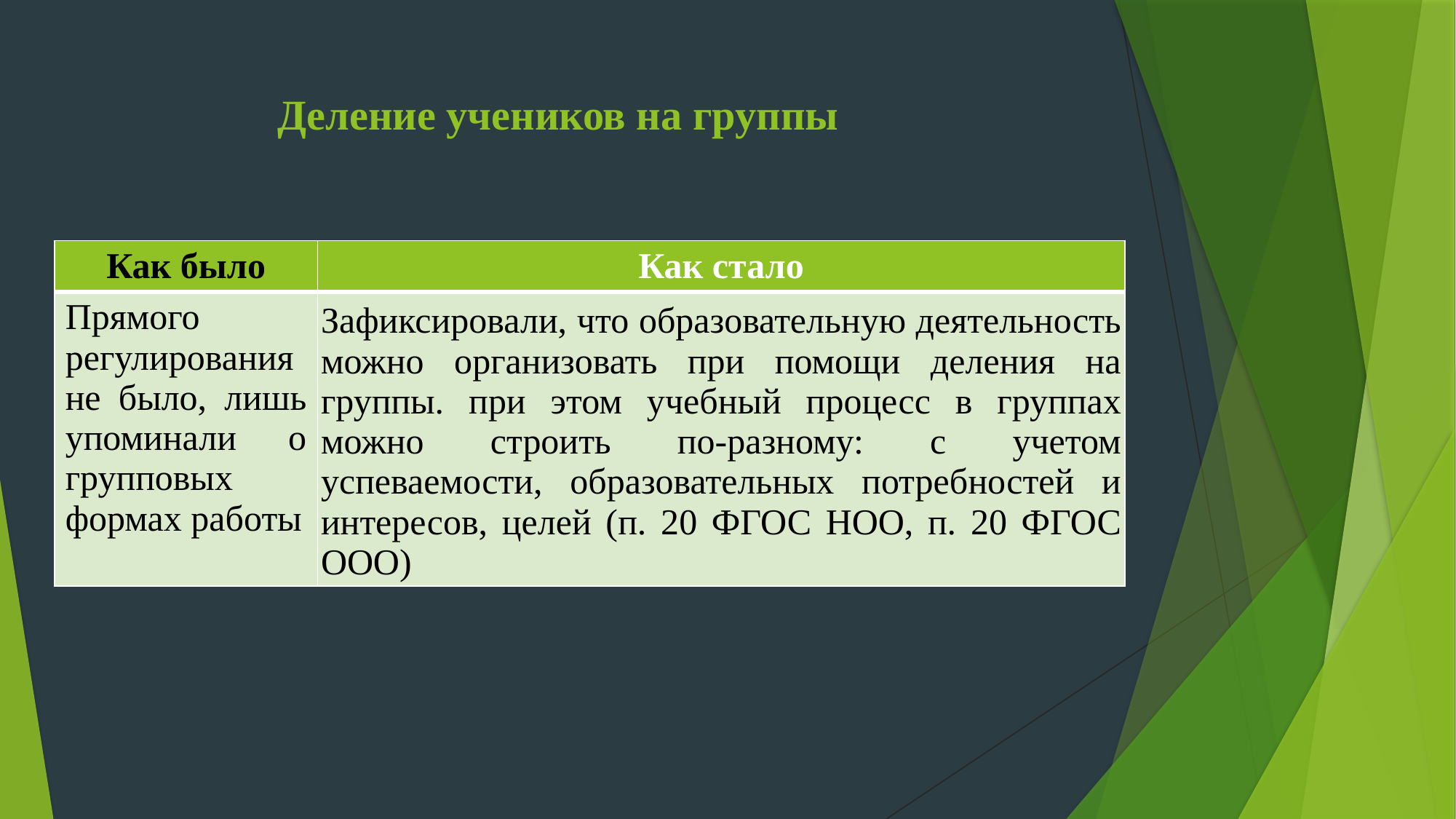

# Деление учеников на группы
| Как было | Как стало |
| --- | --- |
| Прямого регулирования не было, лишь упоминали о групповых формах работы | Зафиксировали, что образовательную деятельность можно организовать при помощи деления на группы. при этом учебный процесс в группах можно строить по-разному: с учетом успеваемости, образовательных потребностей и интересов, целей (п. 20 ФГОС НОО, п. 20 ФГОС ООО) |